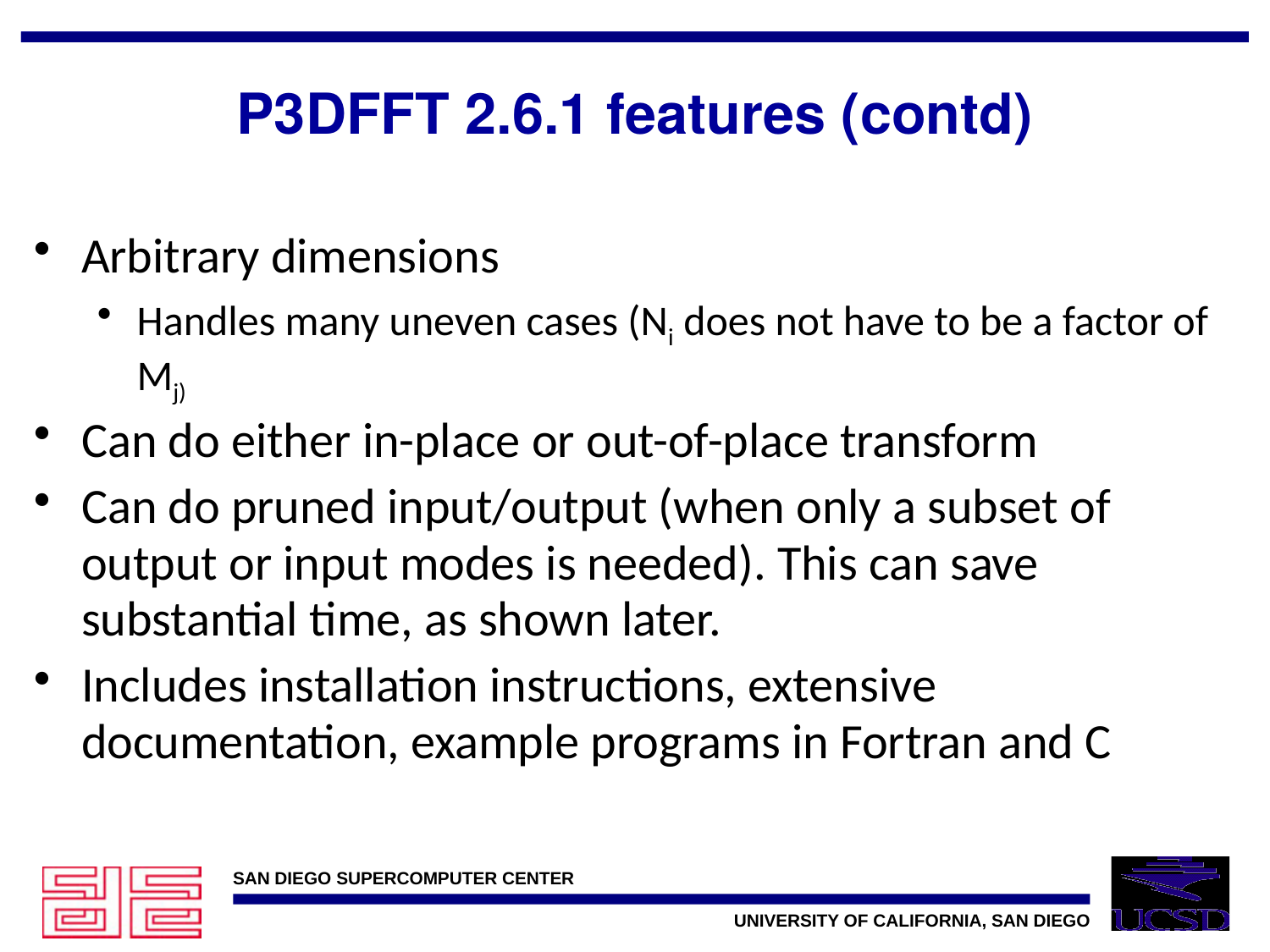

# P3DFFT 2.6.1 features (contd)
Arbitrary dimensions
Handles many uneven cases (Ni does not have to be a factor of Mj)
Can do either in-place or out-of-place transform
Can do pruned input/output (when only a subset of output or input modes is needed). This can save substantial time, as shown later.
Includes installation instructions, extensive documentation, example programs in Fortran and C